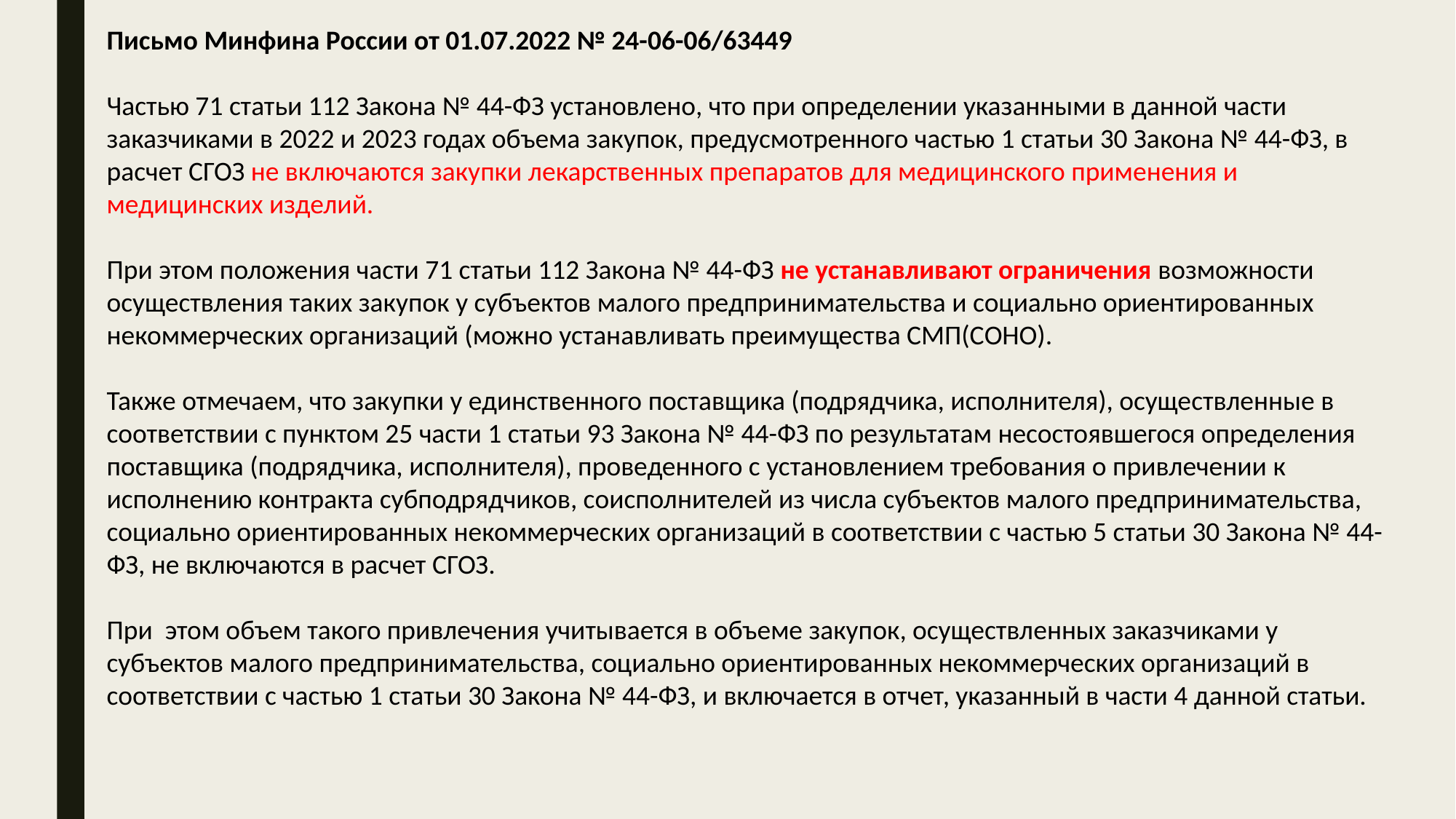

Письмо Минфина России от 01.07.2022 № 24-06-06/63449

Частью 71 статьи 112 Закона № 44-ФЗ установлено, что при определении указанными в данной части заказчиками в 2022 и 2023 годах объема закупок, предусмотренного частью 1 статьи 30 Закона № 44-ФЗ, в расчет СГОЗ не включаются закупки лекарственных препаратов для медицинского применения и медицинских изделий.
При этом положения части 71 статьи 112 Закона № 44-ФЗ не устанавливают ограничения возможности осуществления таких закупок у субъектов малого предпринимательства и социально ориентированных некоммерческих организаций (можно устанавливать преимущества СМП(СОНО).
Также отмечаем, что закупки у единственного поставщика (подрядчика, исполнителя), осуществленные в соответствии с пунктом 25 части 1 статьи 93 Закона № 44-ФЗ по результатам несостоявшегося определения поставщика (подрядчика, исполнителя), проведенного с установлением требования о привлечении к исполнению контракта субподрядчиков, соисполнителей из числа субъектов малого предпринимательства, социально ориентированных некоммерческих организаций в соответствии с частью 5 статьи 30 Закона № 44-ФЗ, не включаются в расчет СГОЗ.

При  этом объем такого привлечения учитывается в объеме закупок, осуществленных заказчиками у субъектов малого предпринимательства, социально ориентированных некоммерческих организаций в соответствии с частью 1 статьи 30 Закона № 44-ФЗ, и включается в отчет, указанный в части 4 данной статьи.